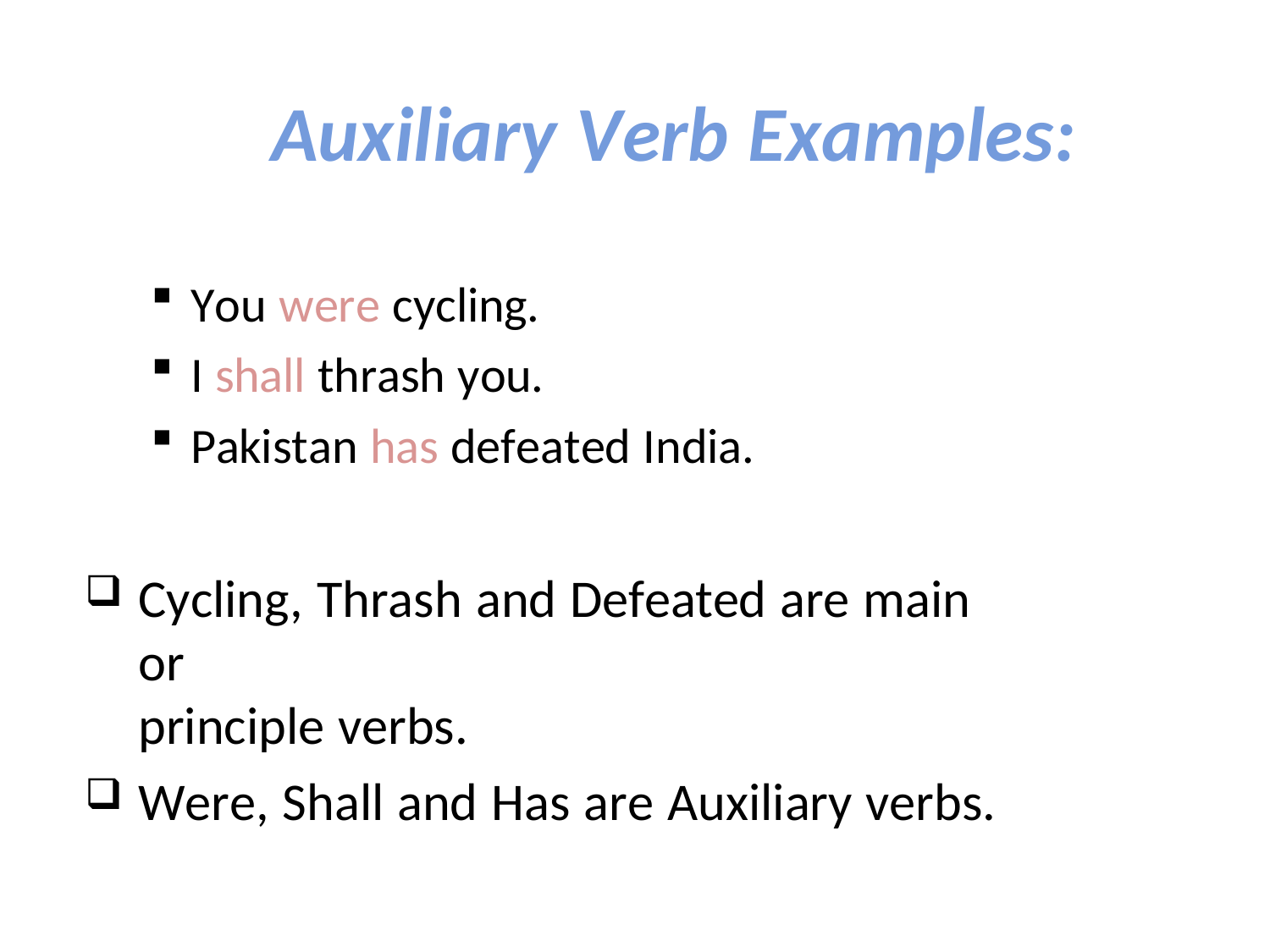

# Auxiliary Verb Examples:
You were cycling.
I shall thrash you.
Pakistan has defeated India.

Cycling, Thrash and Defeated are main or
principle verbs.
Were, Shall and Has are Auxiliary verbs.